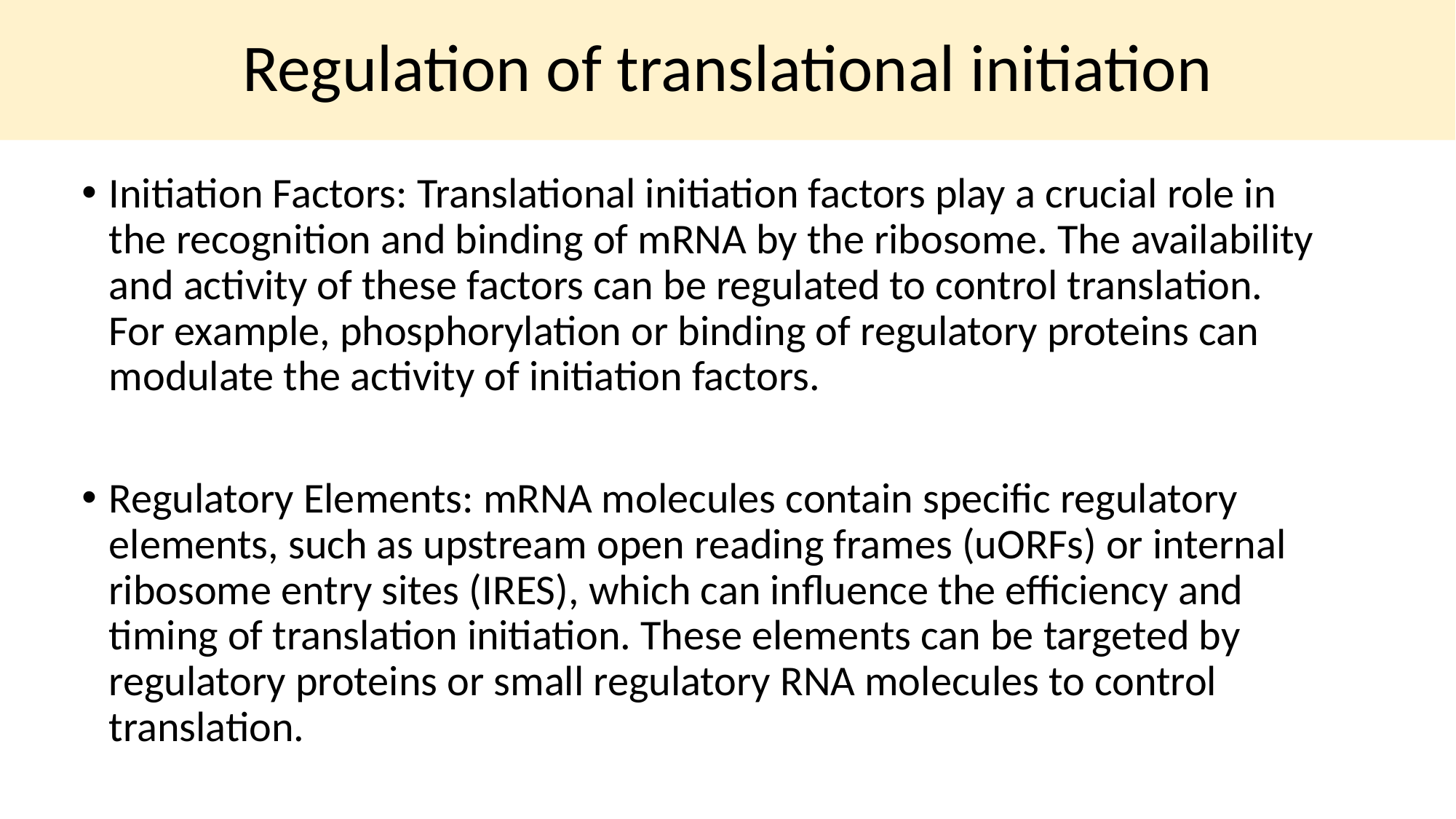

# Regulation of translational initiation
Initiation Factors: Translational initiation factors play a crucial role in the recognition and binding of mRNA by the ribosome. The availability and activity of these factors can be regulated to control translation. For example, phosphorylation or binding of regulatory proteins can modulate the activity of initiation factors.

Regulatory Elements: mRNA molecules contain specific regulatory elements, such as upstream open reading frames (uORFs) or internal ribosome entry sites (IRES), which can influence the efficiency and timing of translation initiation. These elements can be targeted by regulatory proteins or small regulatory RNA molecules to control translation.